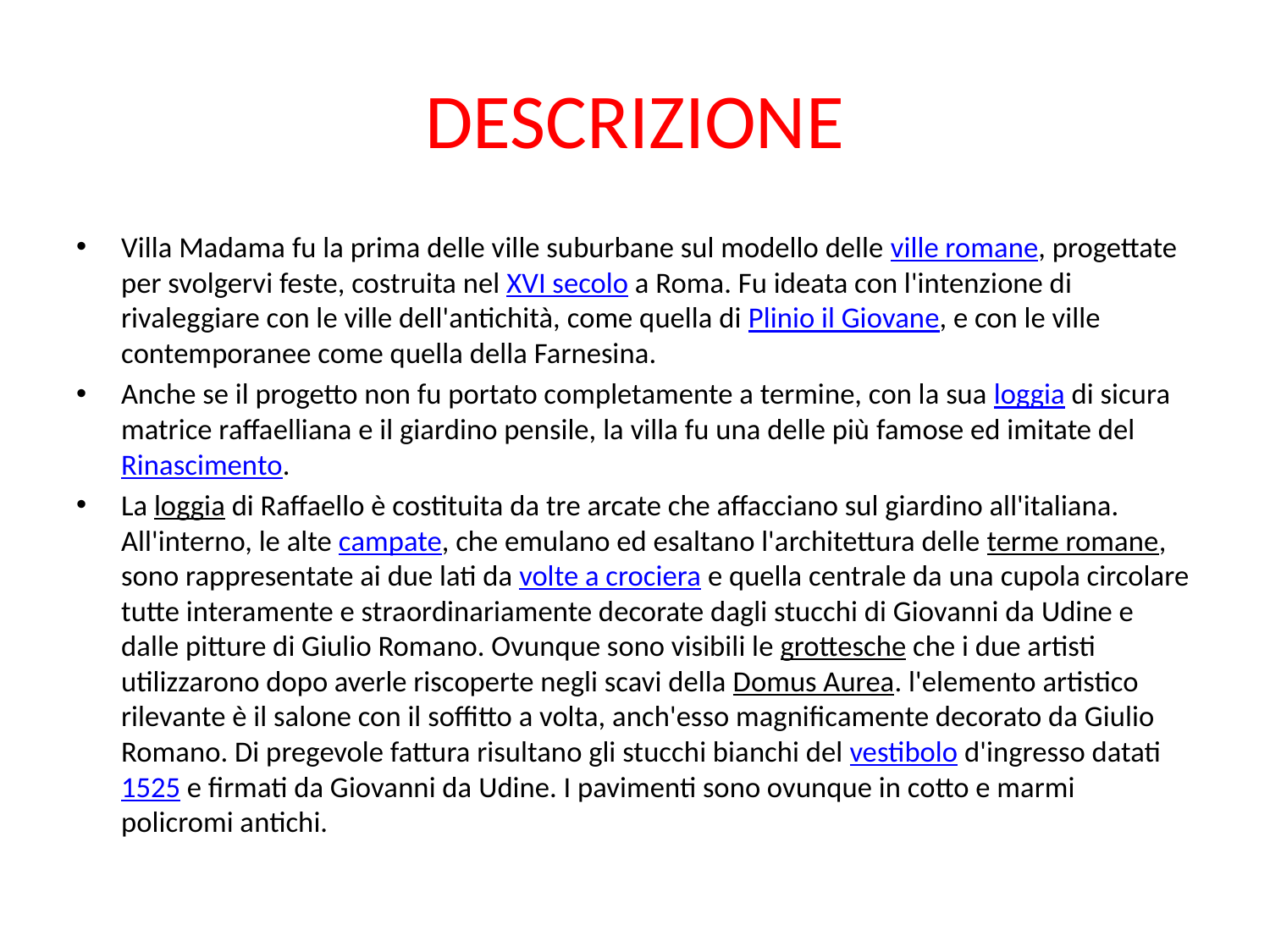

# DESCRIZIONE
Villa Madama fu la prima delle ville suburbane sul modello delle ville romane, progettate per svolgervi feste, costruita nel XVI secolo a Roma. Fu ideata con l'intenzione di rivaleggiare con le ville dell'antichità, come quella di Plinio il Giovane, e con le ville contemporanee come quella della Farnesina.
Anche se il progetto non fu portato completamente a termine, con la sua loggia di sicura matrice raffaelliana e il giardino pensile, la villa fu una delle più famose ed imitate del Rinascimento.
La loggia di Raffaello è costituita da tre arcate che affacciano sul giardino all'italiana. All'interno, le alte campate, che emulano ed esaltano l'architettura delle terme romane, sono rappresentate ai due lati da volte a crociera e quella centrale da una cupola circolare tutte interamente e straordinariamente decorate dagli stucchi di Giovanni da Udine e dalle pitture di Giulio Romano. Ovunque sono visibili le grottesche che i due artisti utilizzarono dopo averle riscoperte negli scavi della Domus Aurea. l'elemento artistico rilevante è il salone con il soffitto a volta, anch'esso magnificamente decorato da Giulio Romano. Di pregevole fattura risultano gli stucchi bianchi del vestibolo d'ingresso datati 1525 e firmati da Giovanni da Udine. I pavimenti sono ovunque in cotto e marmi policromi antichi.